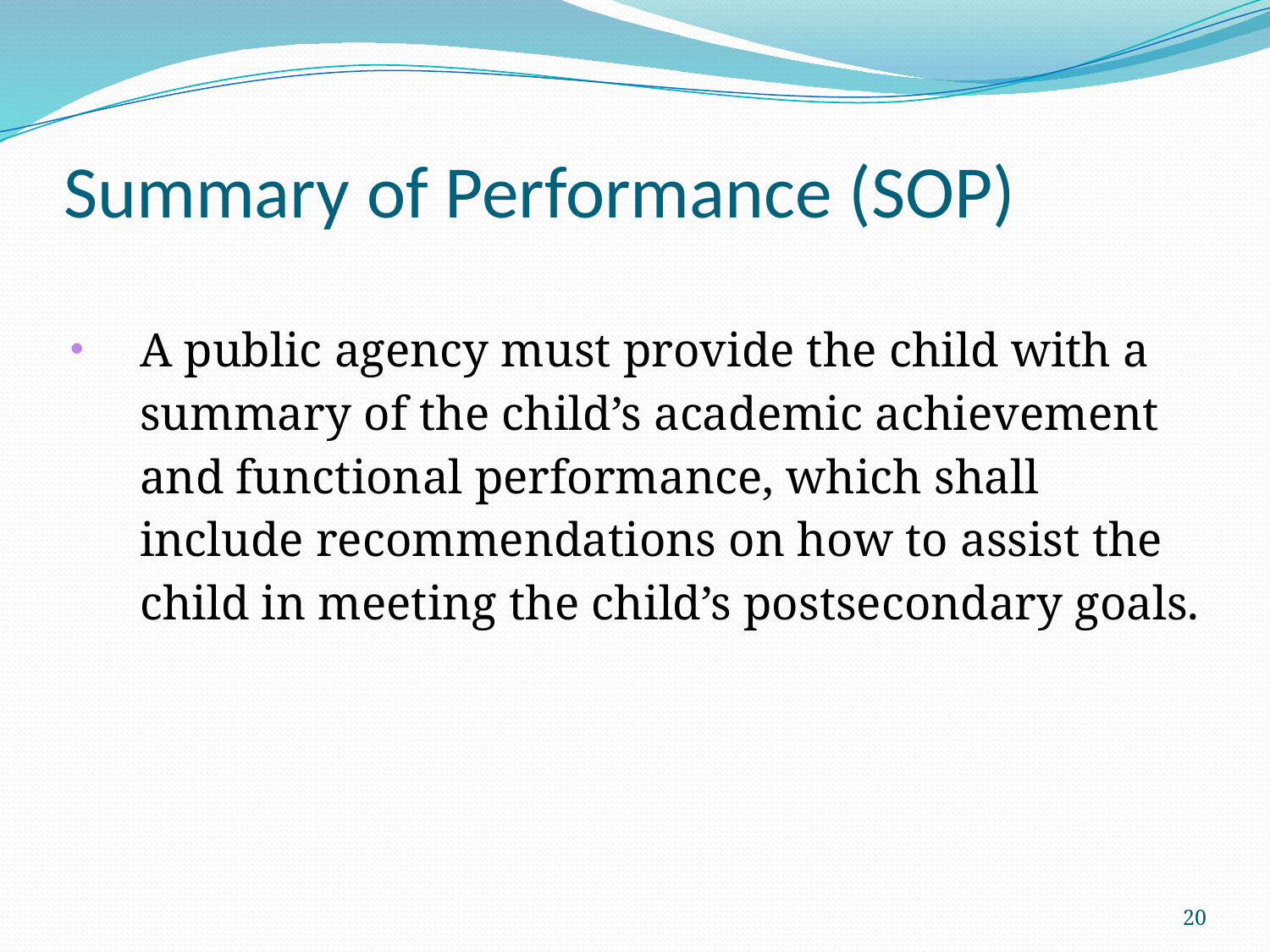

# Summary of Performance (SOP)
A public agency must provide the child with a summary of the child’s academic achievement and functional performance, which shall include recommendations on how to assist the child in meeting the child’s postsecondary goals.

20